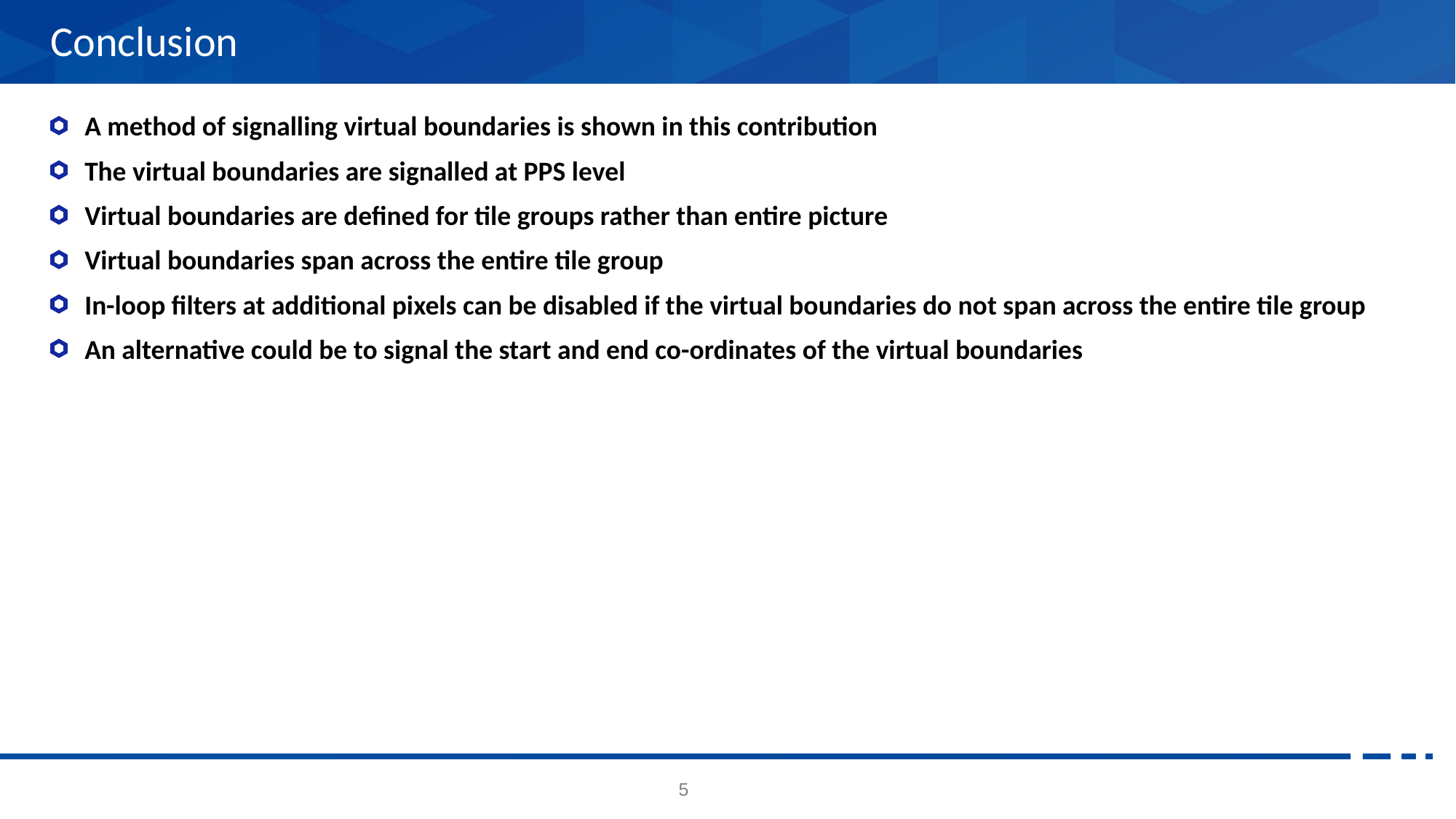

# Conclusion
A method of signalling virtual boundaries is shown in this contribution
The virtual boundaries are signalled at PPS level
Virtual boundaries are defined for tile groups rather than entire picture
Virtual boundaries span across the entire tile group
In-loop filters at additional pixels can be disabled if the virtual boundaries do not span across the entire tile group
An alternative could be to signal the start and end co-ordinates of the virtual boundaries